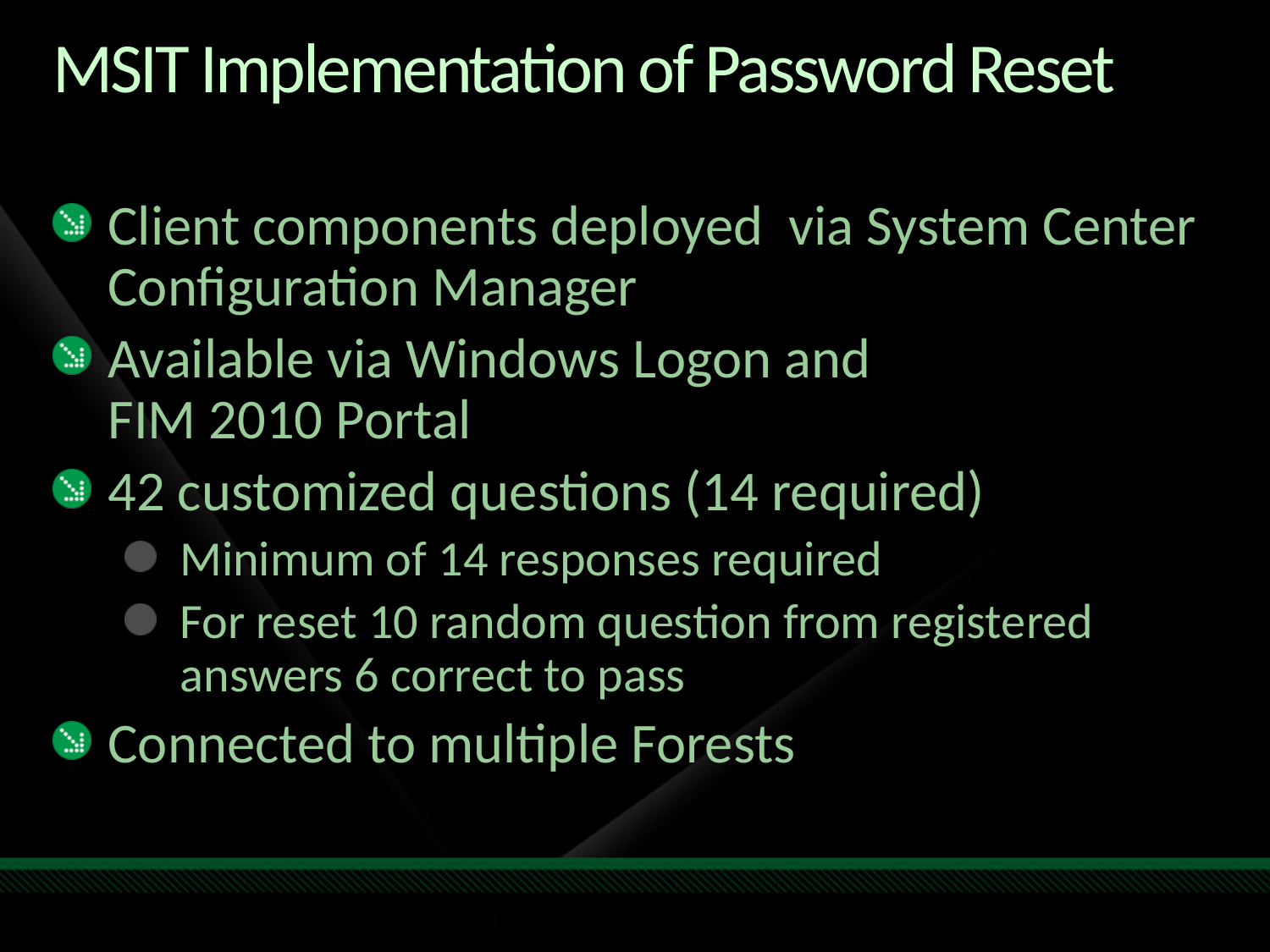

# MSIT Implementation of Password Reset
Client components deployed  via System Center Configuration Manager
Available via Windows Logon and
FIM 2010 Portal
42 customized questions (14 required)
Minimum of 14 responses required
For reset 10 random question from registered answers 6 correct to pass
Connected to multiple Forests